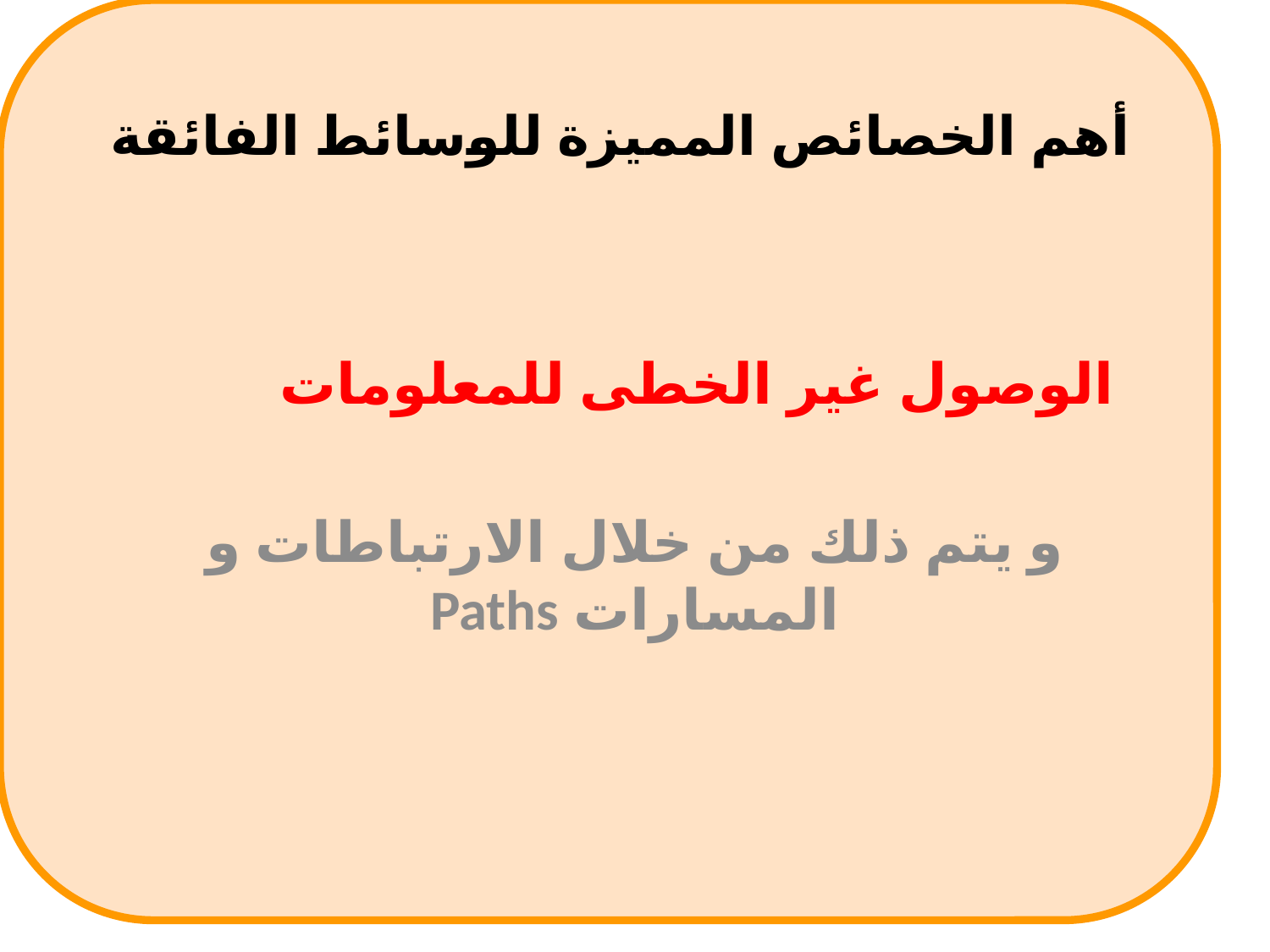

# أهم الخصائص المميزة للوسائط الفائقة
    الوصول غير الخطى للمعلومات

و يتم ذلك من خلال الارتباطات و المسارات Paths